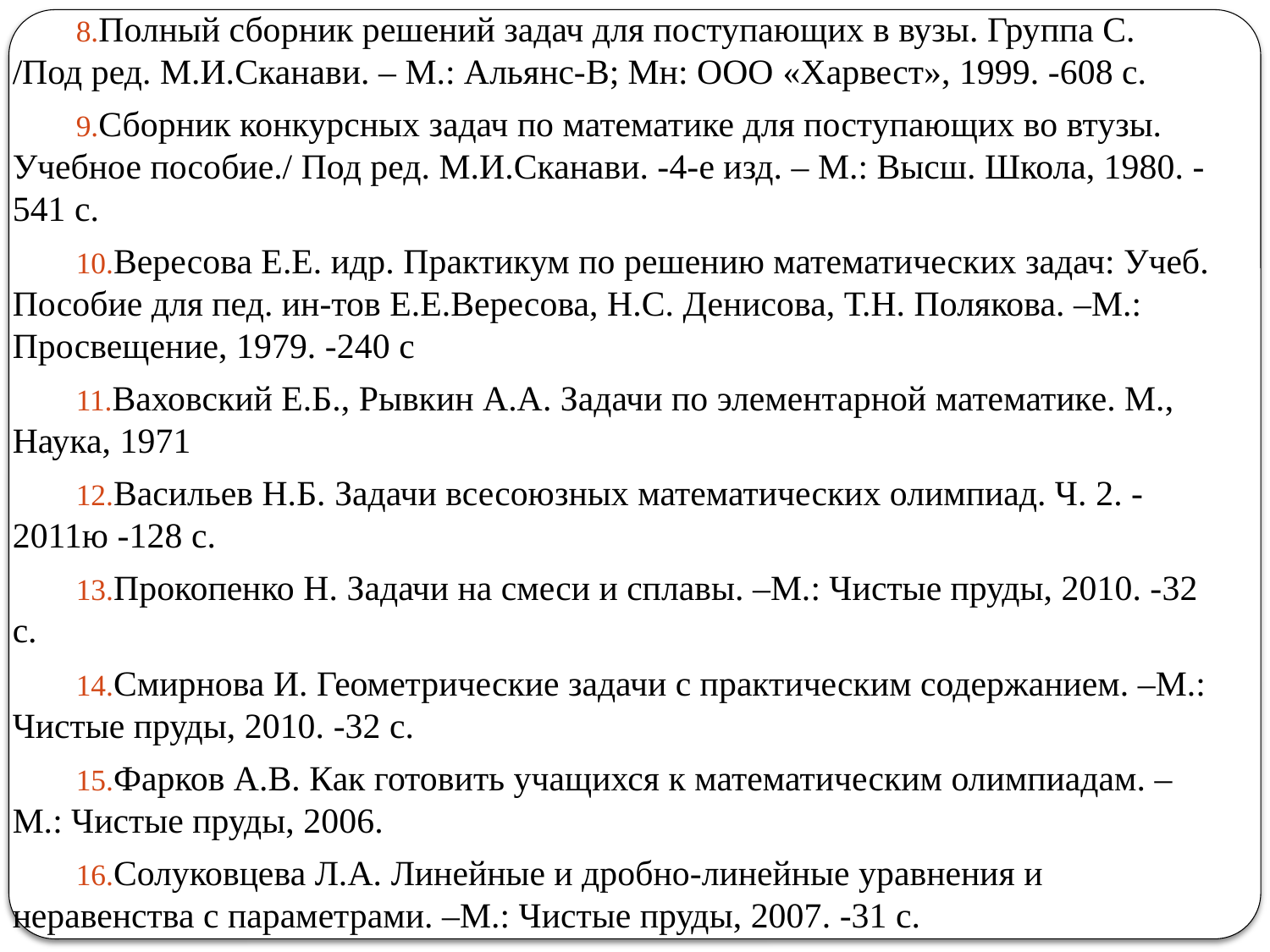

Полный сборник решений задач для поступающих в вузы. Группа С. /Под ред. М.И.Сканави. – М.: Альянс-В; Мн: ООО «Харвест», 1999. -608 с.
Сборник конкурсных задач по математике для поступающих во втузы. Учебное пособие./ Под ред. М.И.Сканави. -4-е изд. – М.: Высш. Школа, 1980. -541 с.
Вересова Е.Е. идр. Практикум по решению математических задач: Учеб. Пособие для пед. ин-тов Е.Е.Вересова, Н.С. Денисова, Т.Н. Полякова. –М.: Просвещение, 1979. -240 с
Ваховский Е.Б., Рывкин А.А. Задачи по элементарной математике. М., Наука, 1971
Васильев Н.Б. Задачи всесоюзных математических олимпиад. Ч. 2. -2011ю -128 с.
Прокопенко Н. Задачи на смеси и сплавы. –М.: Чистые пруды, 2010. -32 с.
Смирнова И. Геометрические задачи с практическим содержанием. –М.: Чистые пруды, 2010. -32 с.
Фарков А.В. Как готовить учащихся к математическим олимпиадам. –М.: Чистые пруды, 2006.
Солуковцева Л.А. Линейные и дробно-линейные уравнения и неравенства с параметрами. –М.: Чистые пруды, 2007. -31 с.